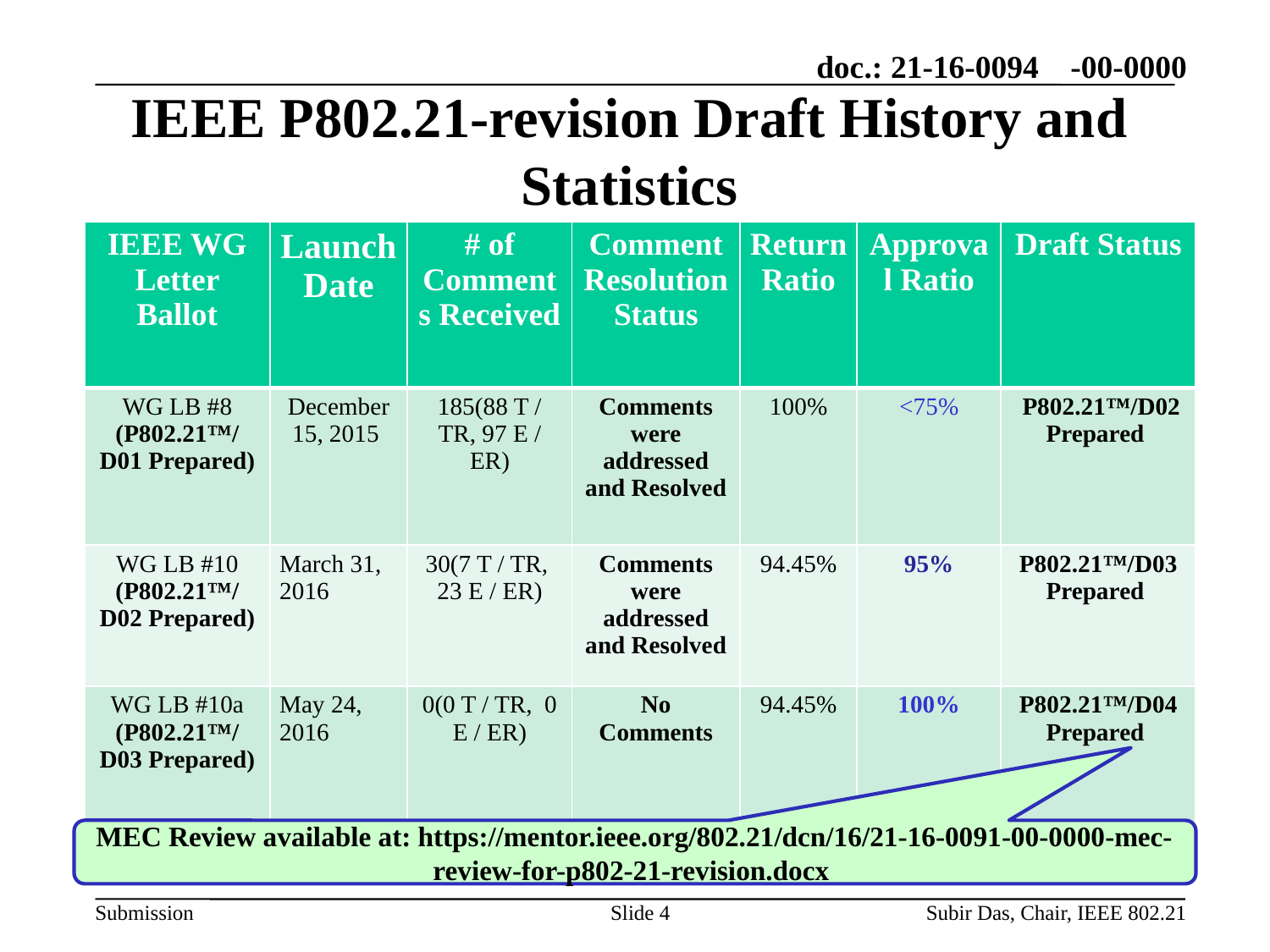

# IEEE P802.21-revision Draft History and Statistics
| IEEE WG Letter Ballot | Launch Date | # of Comments Received | Comment Resolution Status | Return Ratio | Approval Ratio | Draft Status |
| --- | --- | --- | --- | --- | --- | --- |
| WG LB #8 (P802.21™/D01 Prepared) | December 15, 2015 | 185(88 T / TR, 97 E / ER) | Comments were addressed and Resolved | 100% | <75% | P802.21™/D02 Prepared |
| WG LB #10 (P802.21™/D02 Prepared) | March 31, 2016 | 30(7 T / TR, 23 E / ER) | Comments were addressed and Resolved | 94.45% | 95% | P802.21™/D03 Prepared |
| WG LB #10a (P802.21™/D03 Prepared) | May 24, 2016 | 0(0 T / TR, 0 E / ER) | No Comments | 94.45% | 100% | P802.21™/D04 Prepared |
MEC Review available at: https://mentor.ieee.org/802.21/dcn/16/21-16-0091-00-0000-mec-review-for-p802-21-revision.docx
Slide 4
Subir Das, Chair, IEEE 802.21